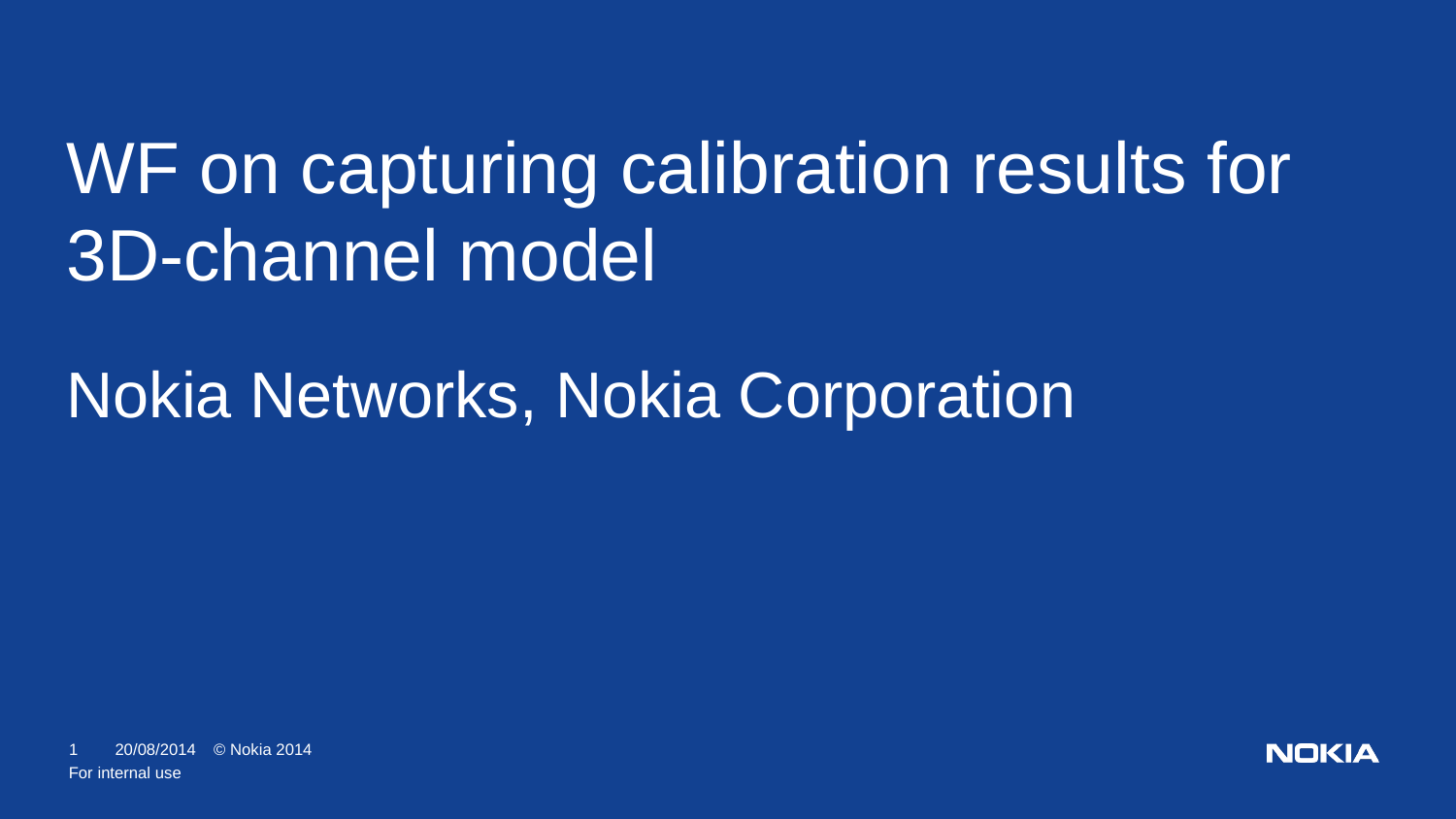

WF on capturing calibration results for 3D-channel model
Nokia Networks, Nokia Corporation